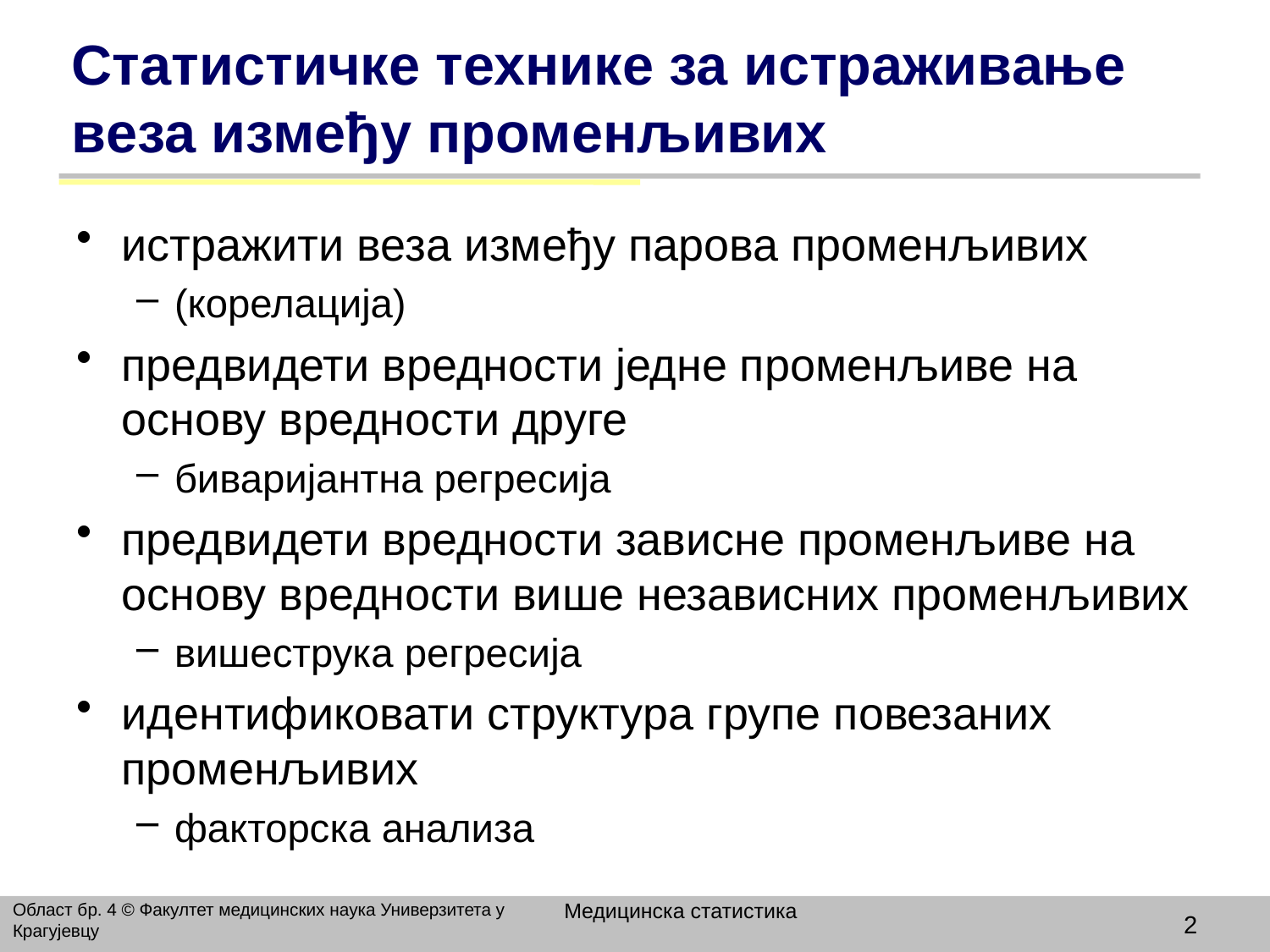

# Статистичке технике за истраживање веза између променљивих
истражити веза између парова променљивих
(корелација)
предвидети вредности једне променљиве на основу вредности друге
биваријантна регресија
предвидети вредности зависне променљиве на основу вредности више независних променљивих
вишеструка регресија
идентификовати структура групе повезаних променљивих
факторска анализа
Медицинска статистика
Област бр. 4 © Факултет медицинских наука Универзитета у Крагујевцу
2